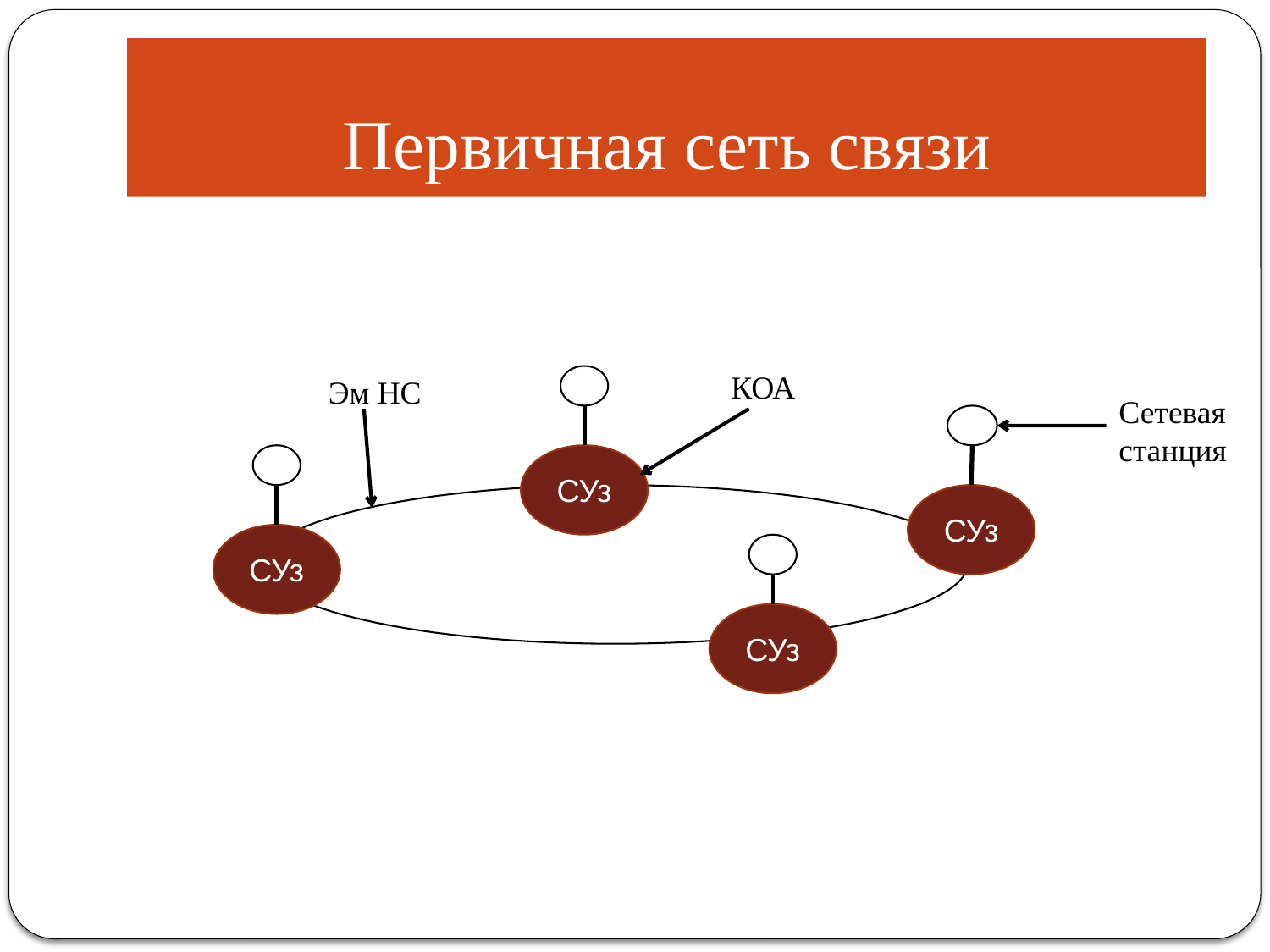

# Первичная сеть связи
КОА
Эм НС

Сетевая станция

СУз

СУз
СУз

СУз